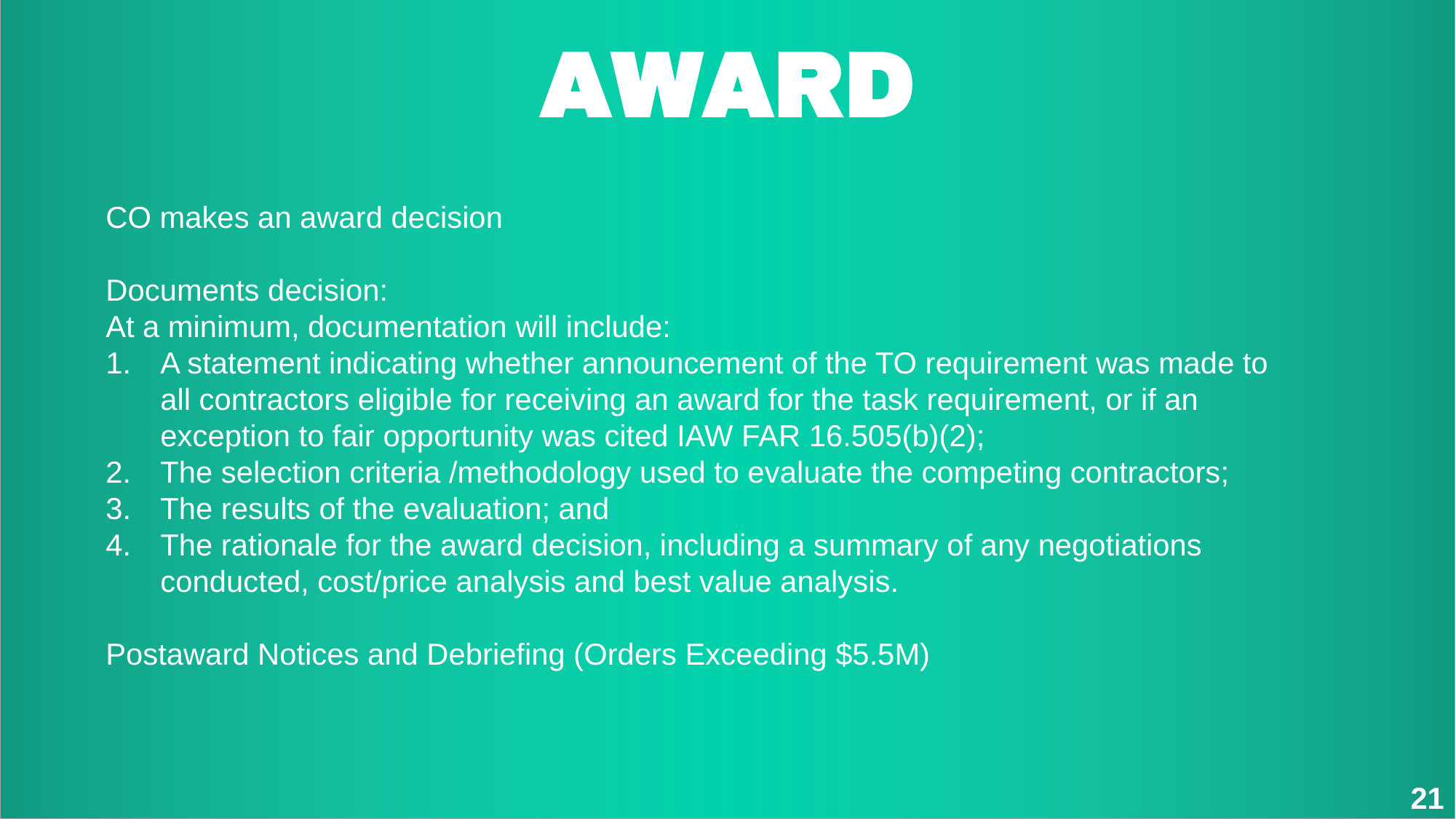

AWARD
CO makes an award decision
Documents decision:
At a minimum, documentation will include:
A statement indicating whether announcement of the TO requirement was made to all contractors eligible for receiving an award for the task requirement, or if an exception to fair opportunity was cited IAW FAR 16.505(b)(2);
The selection criteria /methodology used to evaluate the competing contractors;
The results of the evaluation; and
The rationale for the award decision, including a summary of any negotiations conducted, cost/price analysis and best value analysis.
Postaward Notices and Debriefing (Orders Exceeding $5.5M)
21